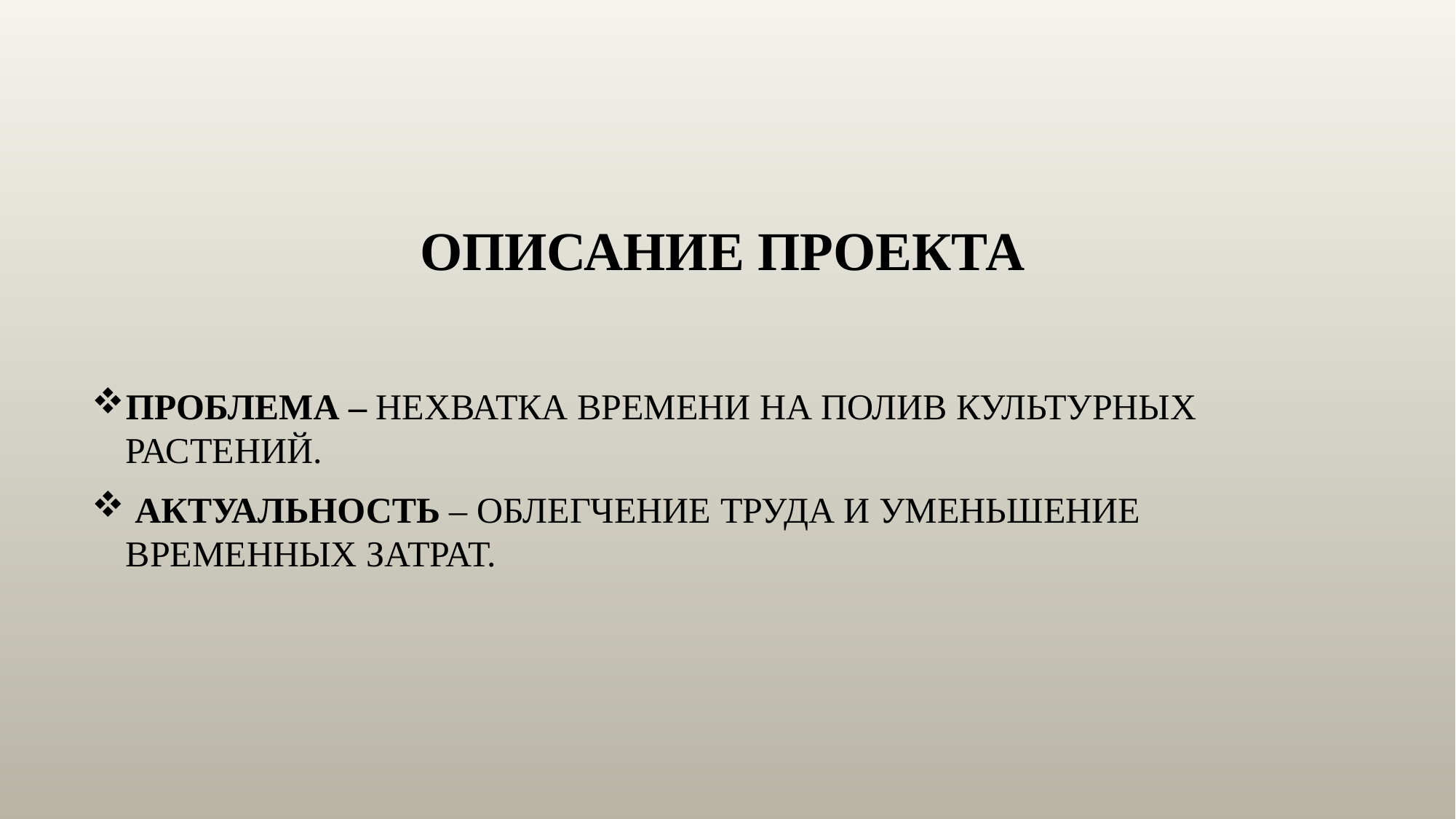

Описание проекта

Проблема – нехватка времени на полив культурных растений.
 Актуальность – облегчение труда и уменьшение временных затрат.